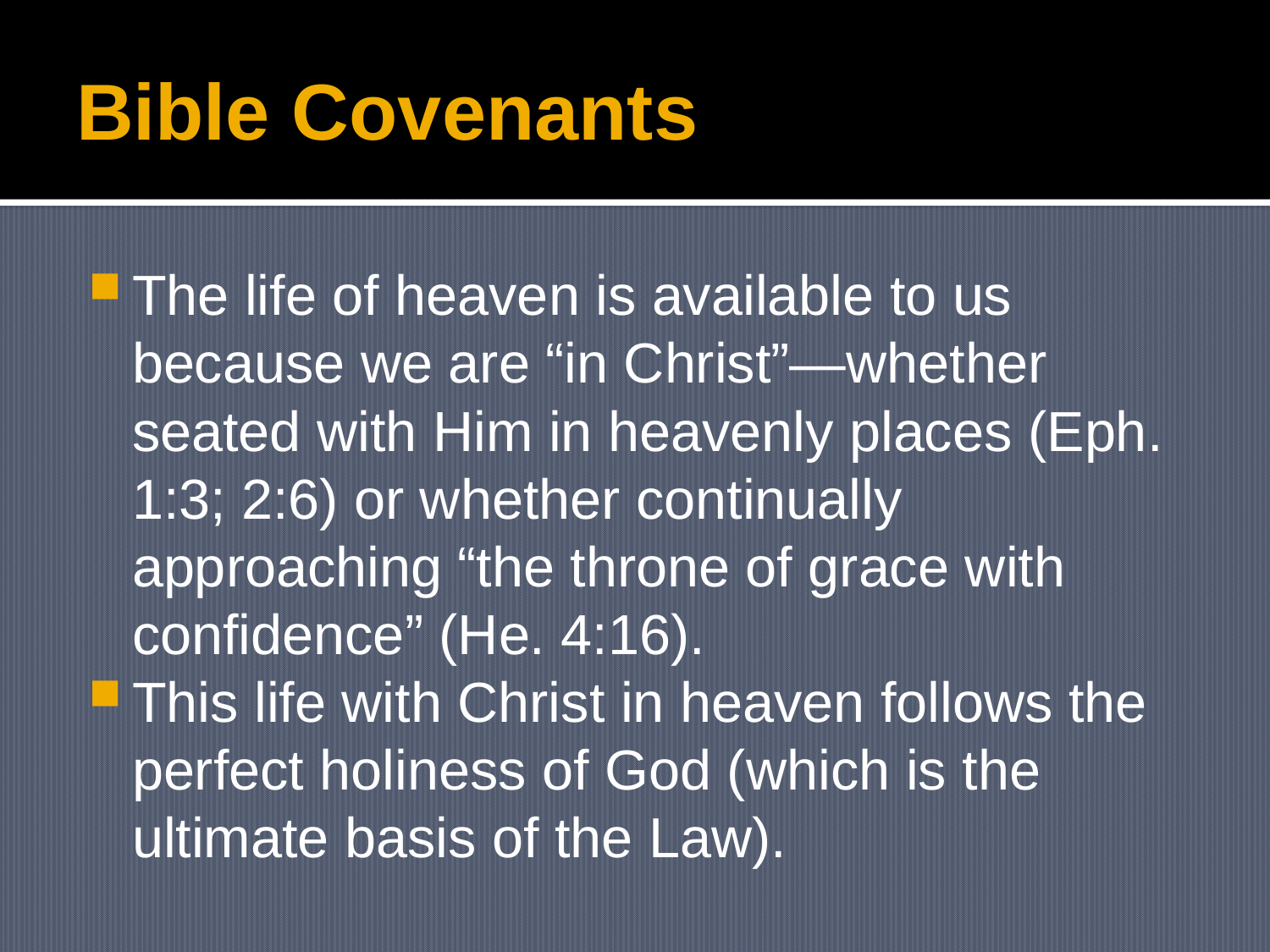

# Bible Covenants
The life of heaven is available to us because we are “in Christ”—whether seated with Him in heavenly places (Eph. 1:3; 2:6) or whether continually approaching “the throne of grace with confidence” (He. 4:16).
This life with Christ in heaven follows the perfect holiness of God (which is the ultimate basis of the Law).